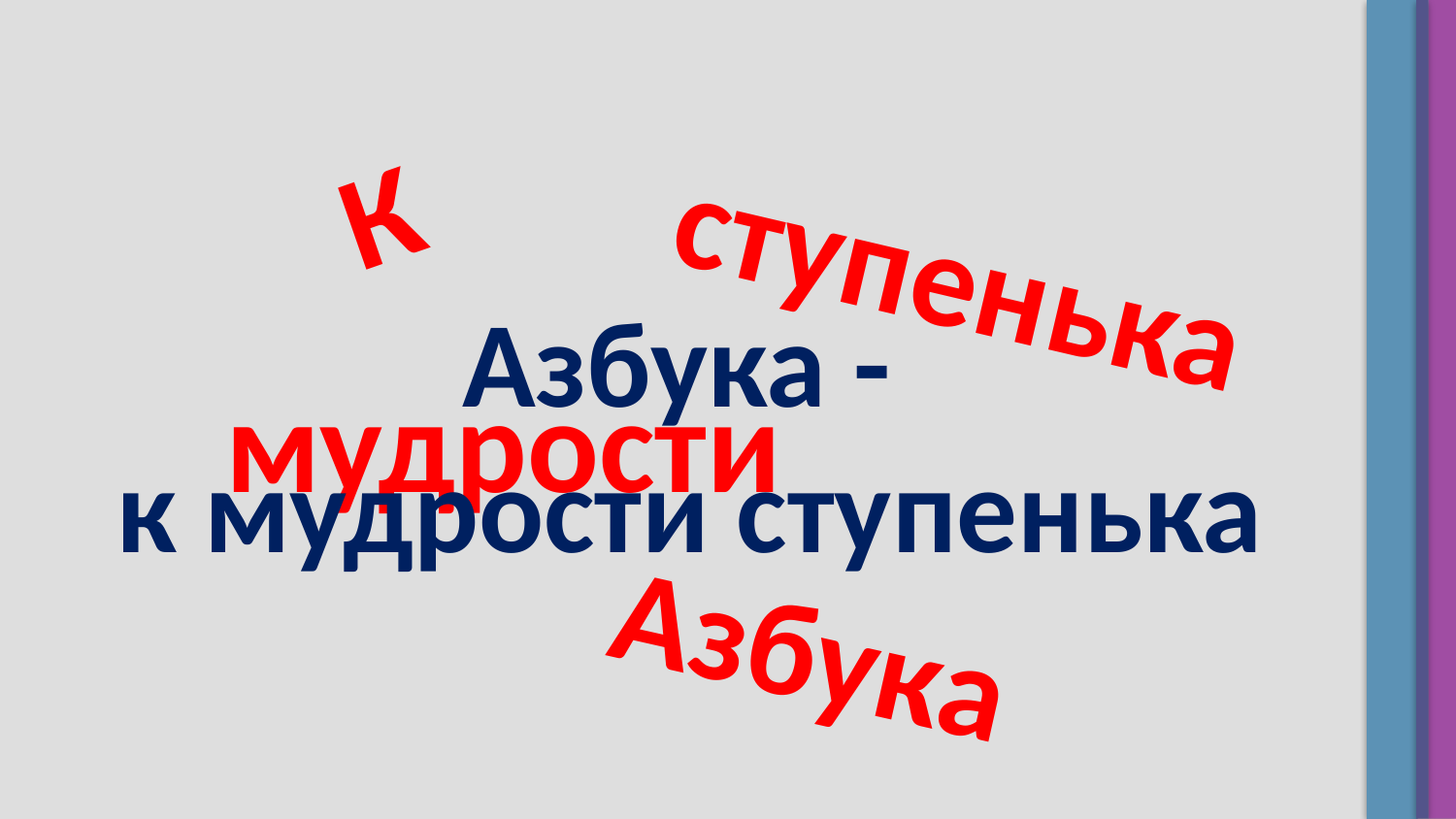

К
ступенька
Азбука -
к мудрости ступенька
мудрости
Азбука